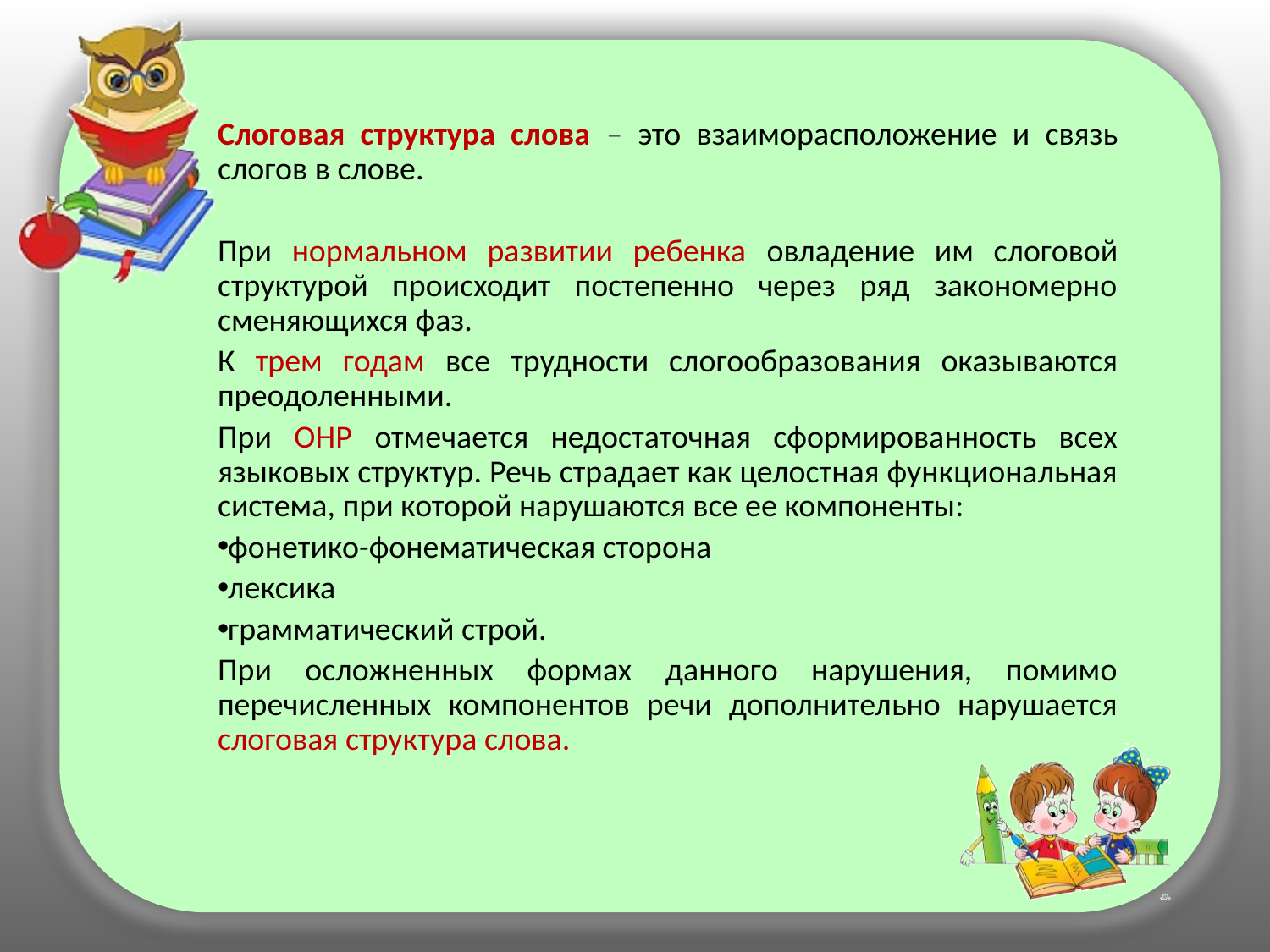

Слоговая структура слова – это взаиморасположение и связь слогов в слове.

При нормальном развитии ребенка овладение им слоговой структурой происходит постепенно через ряд закономерно сменяющихся фаз.
К трем годам все трудности слогообразования оказываются преодоленными.
При ОНР отмечается недостаточная сформированность всех языковых структур. Речь страдает как целостная функциональная система, при которой нарушаются все ее компоненты:
фонетико-фонематическая сторона
лексика
грамматический строй.
При осложненных формах данного нарушения, помимо перечисленных компонентов речи дополнительно нарушается слоговая структура слова.